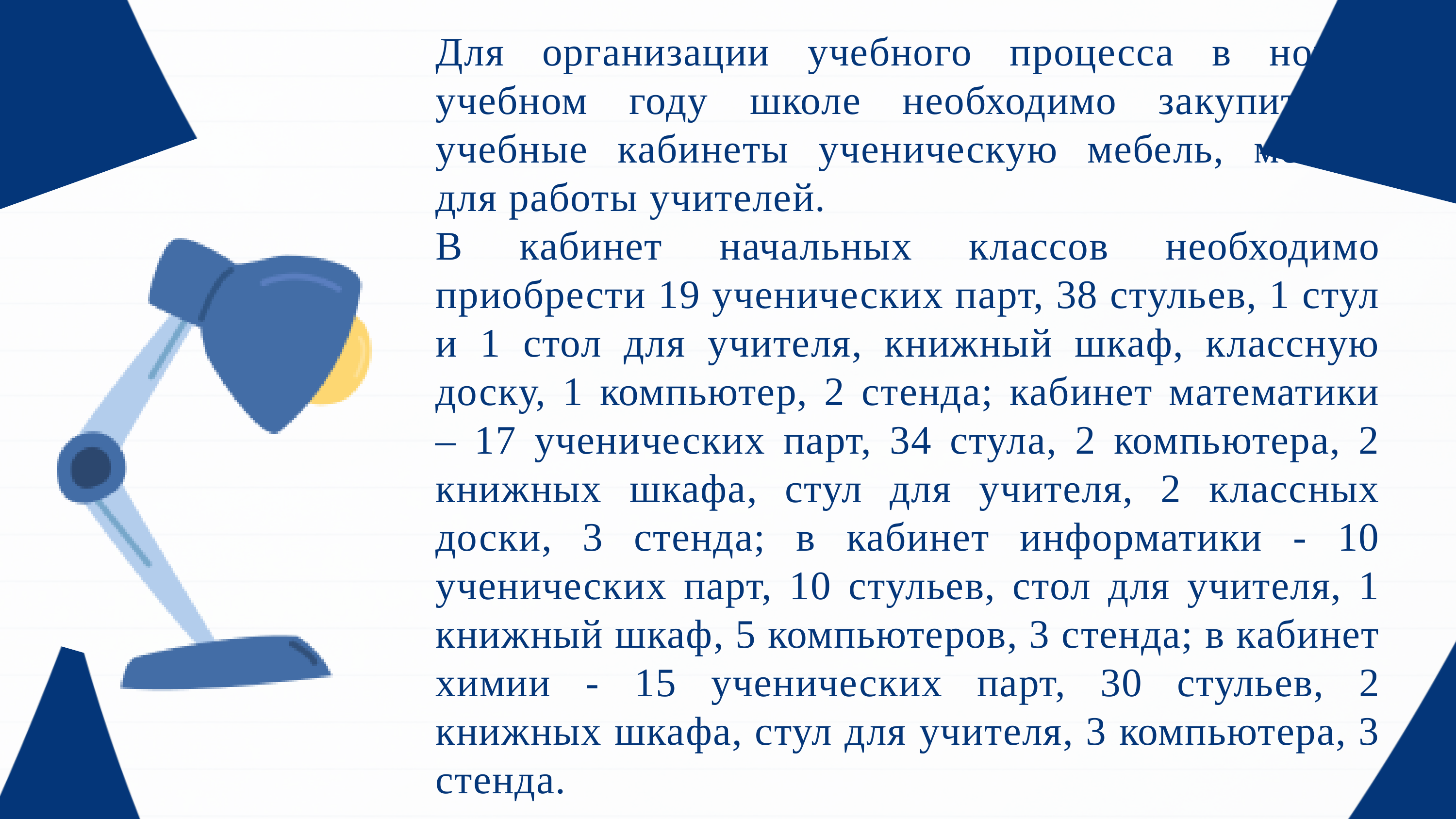

Для организации учебного процесса в новом учебном году школе необходимо закупить в учебные кабинеты ученическую мебель, мебель для работы учителей.
В кабинет начальных классов необходимо приобрести 19 ученических парт, 38 стульев, 1 стул и 1 стол для учителя, книжный шкаф, классную доску, 1 компьютер, 2 стенда; кабинет математики – 17 ученических парт, 34 стула, 2 компьютера, 2 книжных шкафа, стул для учителя, 2 классных доски, 3 стенда; в кабинет информатики - 10 ученических парт, 10 стульев, стол для учителя, 1 книжный шкаф, 5 компьютеров, 3 стенда; в кабинет химии - 15 ученических парт, 30 стульев, 2 книжных шкафа, стул для учителя, 3 компьютера, 3 стенда.